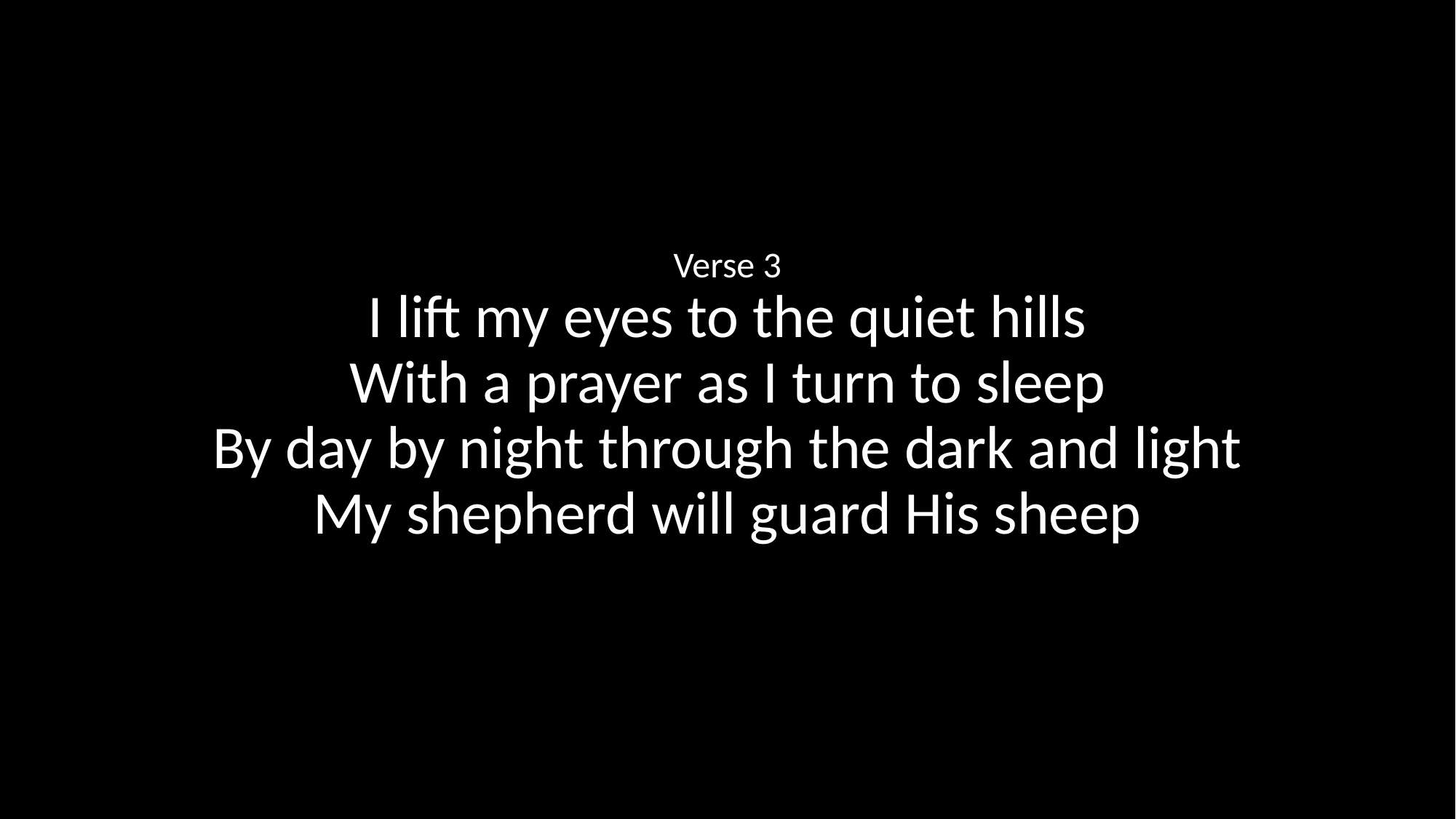

Verse 3
I lift my eyes to the quiet hills
With a prayer as I turn to sleep
By day by night through the dark and light
My shepherd will guard His sheep